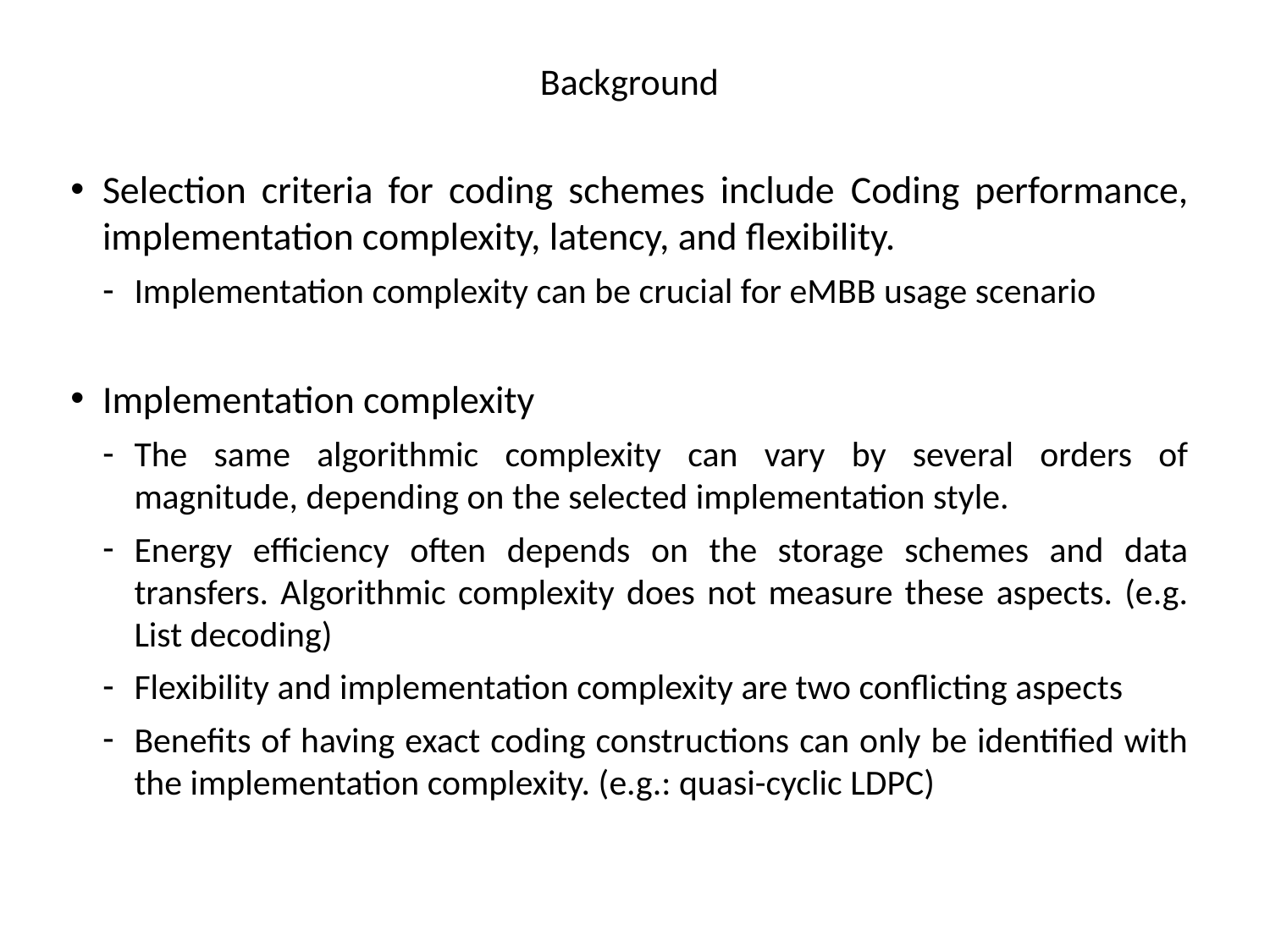

# Background
Selection criteria for coding schemes include Coding performance, implementation complexity, latency, and flexibility.
Implementation complexity can be crucial for eMBB usage scenario

Implementation complexity
The same algorithmic complexity can vary by several orders of magnitude, depending on the selected implementation style.
Energy efficiency often depends on the storage schemes and data transfers. Algorithmic complexity does not measure these aspects. (e.g. List decoding)
Flexibility and implementation complexity are two conflicting aspects
Benefits of having exact coding constructions can only be identified with the implementation complexity. (e.g.: quasi-cyclic LDPC)